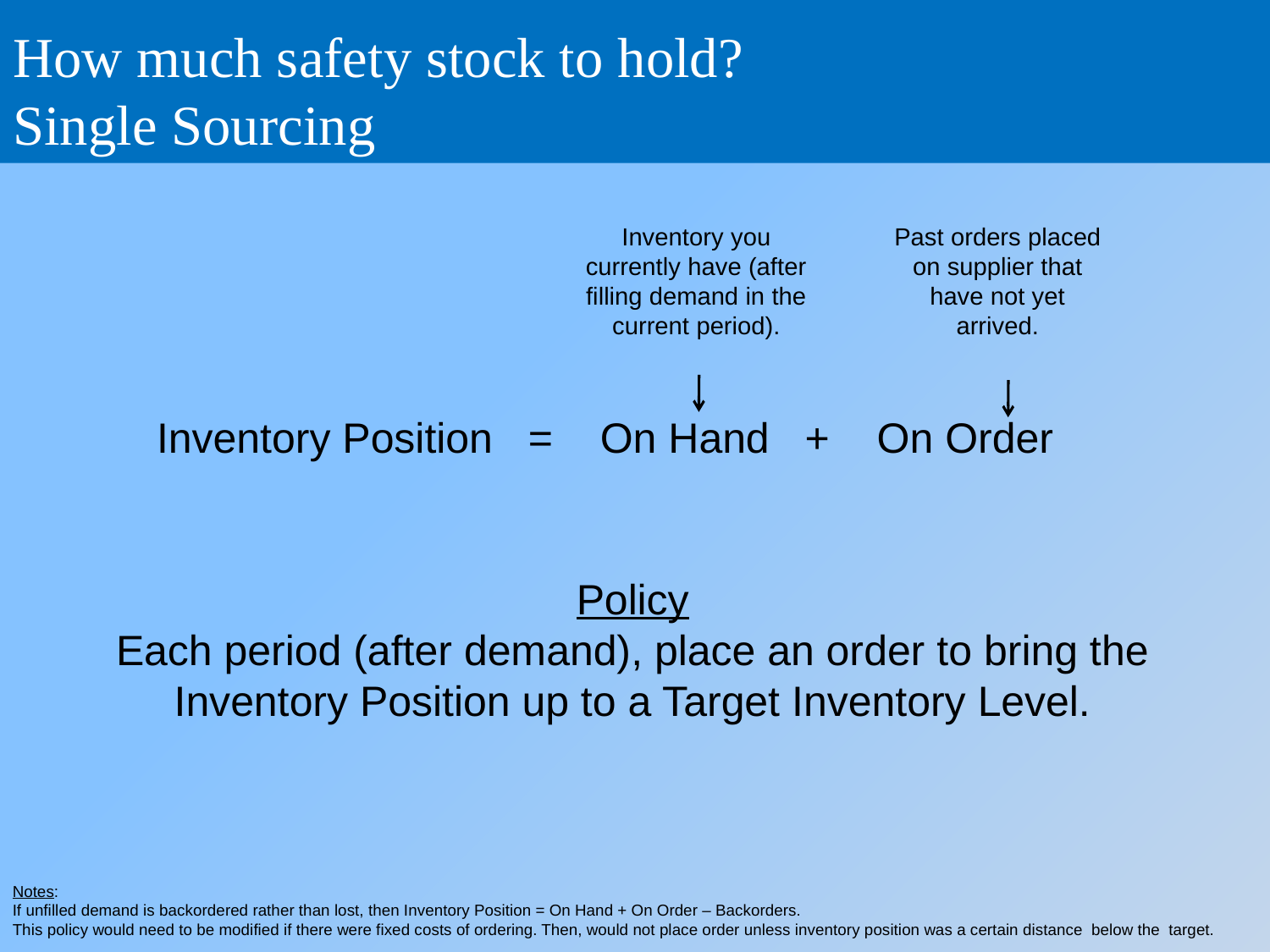

# How much safety stock to hold? Single Sourcing
Inventory you currently have (after filling demand in the current period).
Past orders placed on supplier that have not yet arrived.
Inventory Position   =    On Hand   +    On Order
Policy
Each period (after demand), place an order to bring the Inventory Position up to a Target Inventory Level.
Notes:
If unfilled demand is backordered rather than lost, then Inventory Position = On Hand + On Order – Backorders.
This policy would need to be modified if there were fixed costs of ordering. Then, would not place order unless inventory position was a certain distance  below the  target.